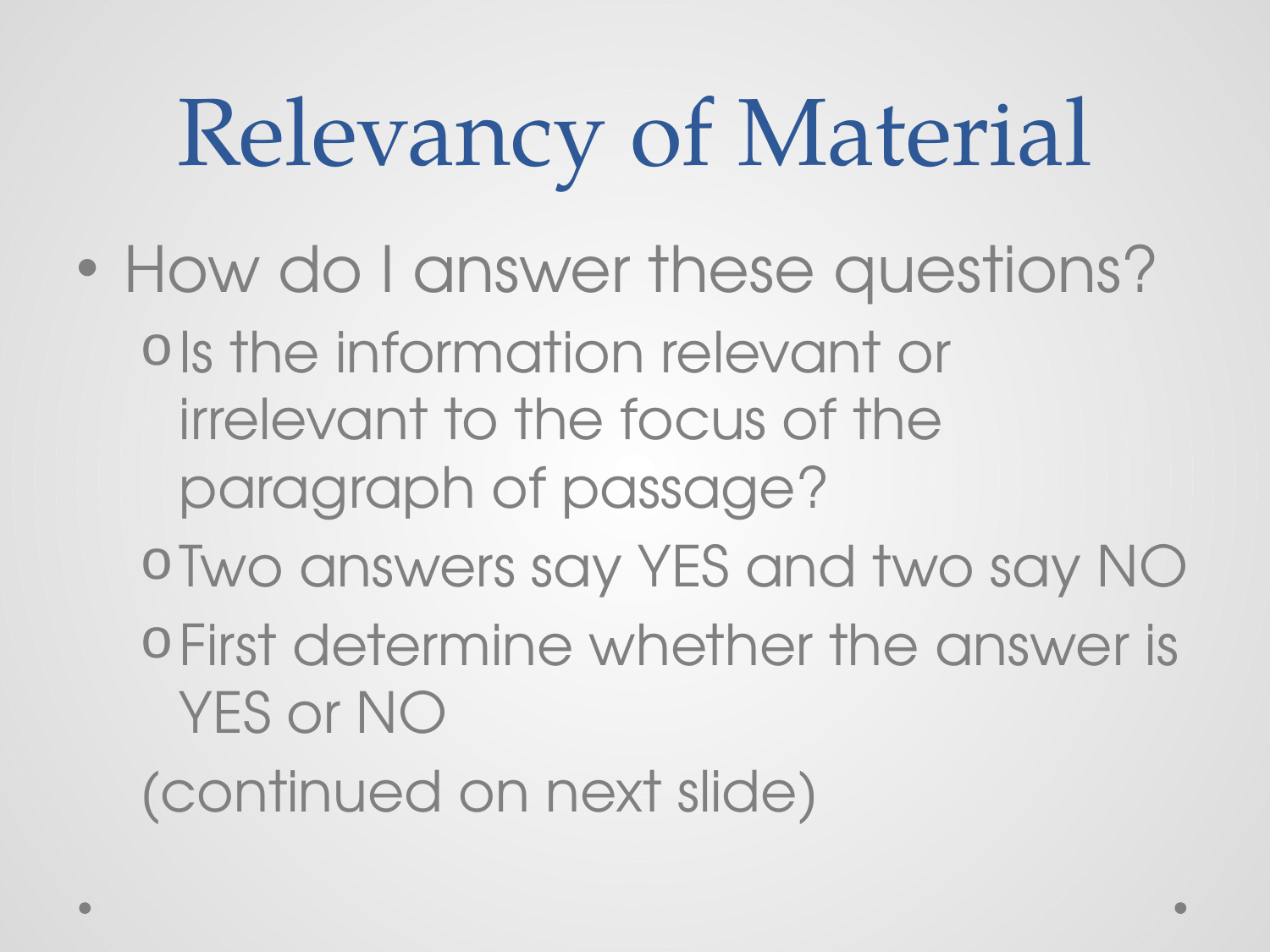

# Relevancy of Material
How do I answer these questions?
Is the information relevant or irrelevant to the focus of the paragraph of passage?
Two answers say YES and two say NO
First determine whether the answer is YES or NO
(continued on next slide)